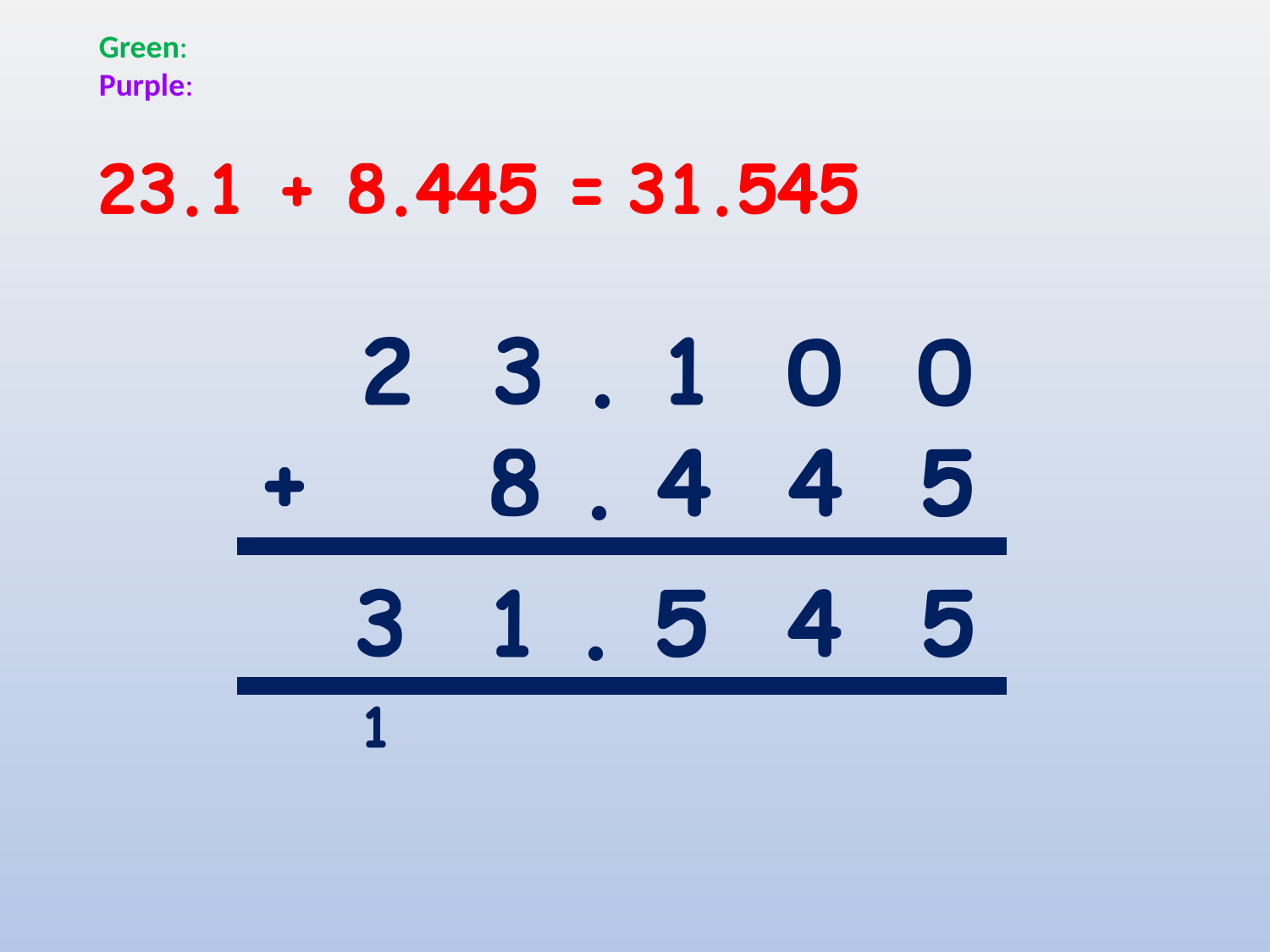

Green:
Purple:

23.1 + 8.445 =
31.545
2  3 . 1
0
0
+
8 . 4  4  5
3
1
.
5
4
5
1